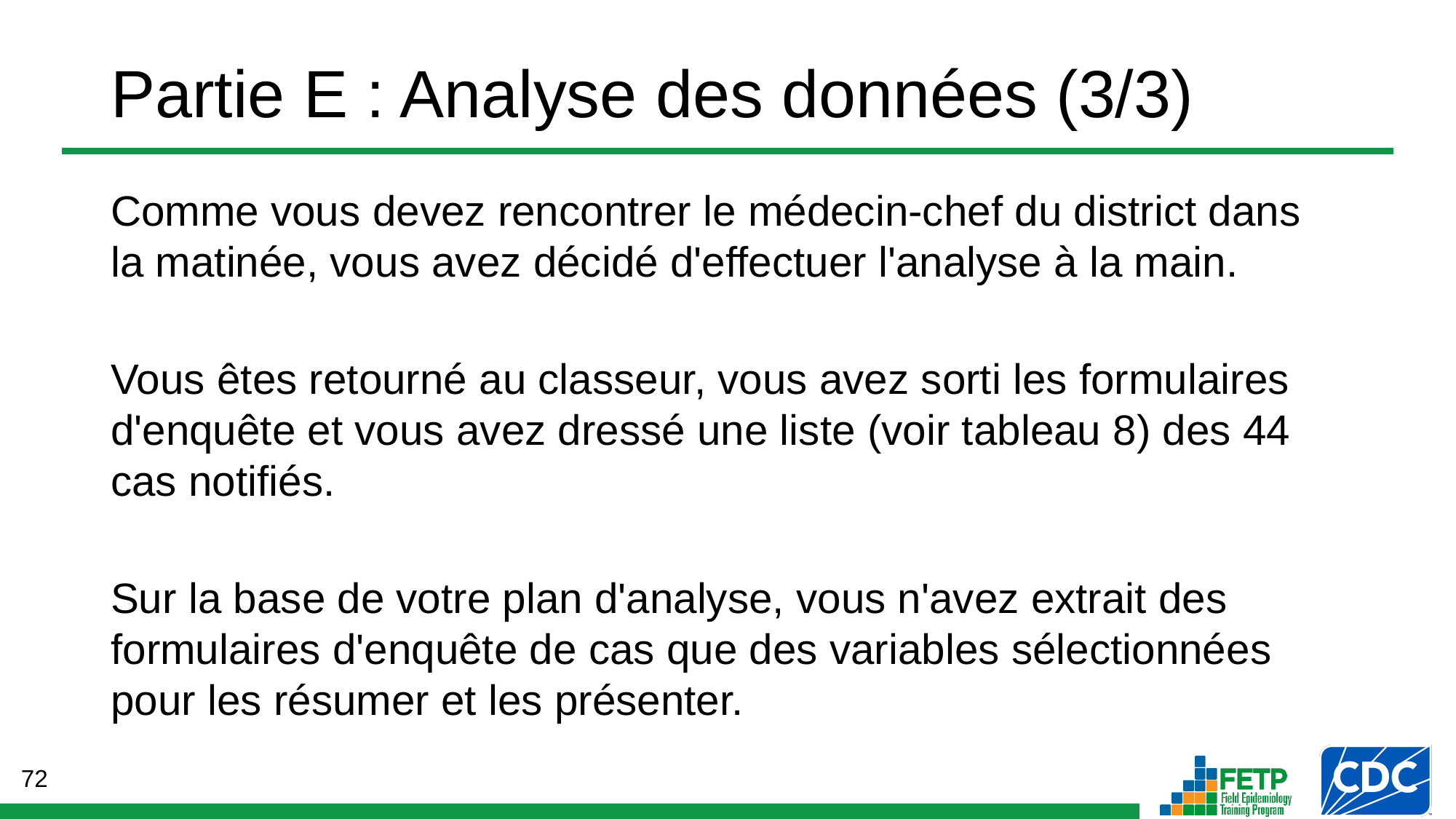

# Partie E : Analyse des données (3/3)
Comme vous devez rencontrer le médecin-chef du district dans la matinée, vous avez décidé d'effectuer l'analyse à la main.

Vous êtes retourné au classeur, vous avez sorti les formulaires d'enquête et vous avez dressé une liste (voir tableau 8) des 44 cas notifiés.

Sur la base de votre plan d'analyse, vous n'avez extrait des formulaires d'enquête de cas que des variables sélectionnées pour les résumer et les présenter.